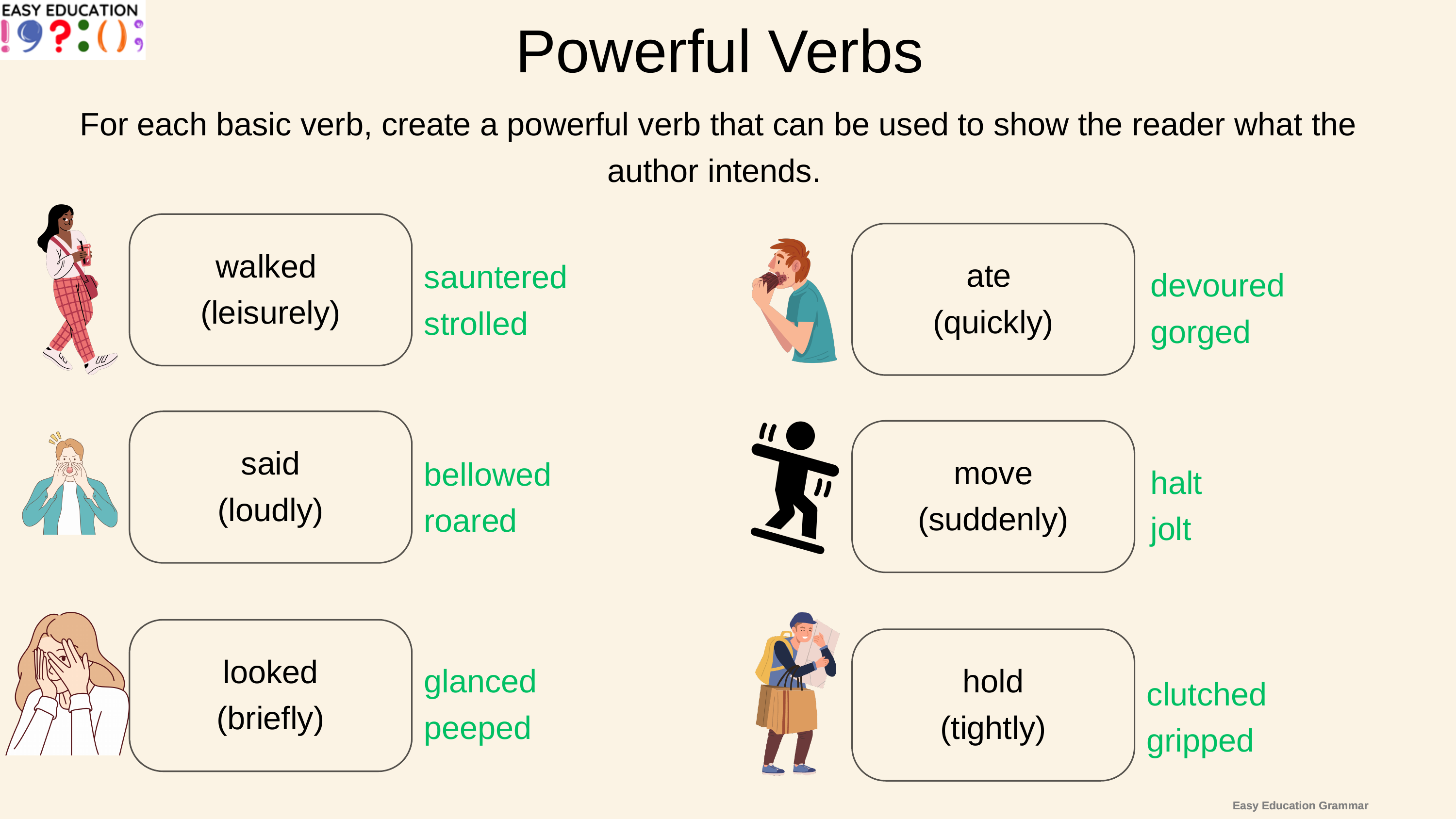

Powerful Verbs
For each basic verb, create a powerful verb that can be used to show the reader what the author intends.

walked
(leisurely)
ate
(quickly)
sauntered
strolled
devoured
gorged

said
(loudly)
move
(suddenly)
bellowed
roared
halt
jolt

looked
(briefly)
glanced
peeped
hold
(tightly)
clutched
gripped